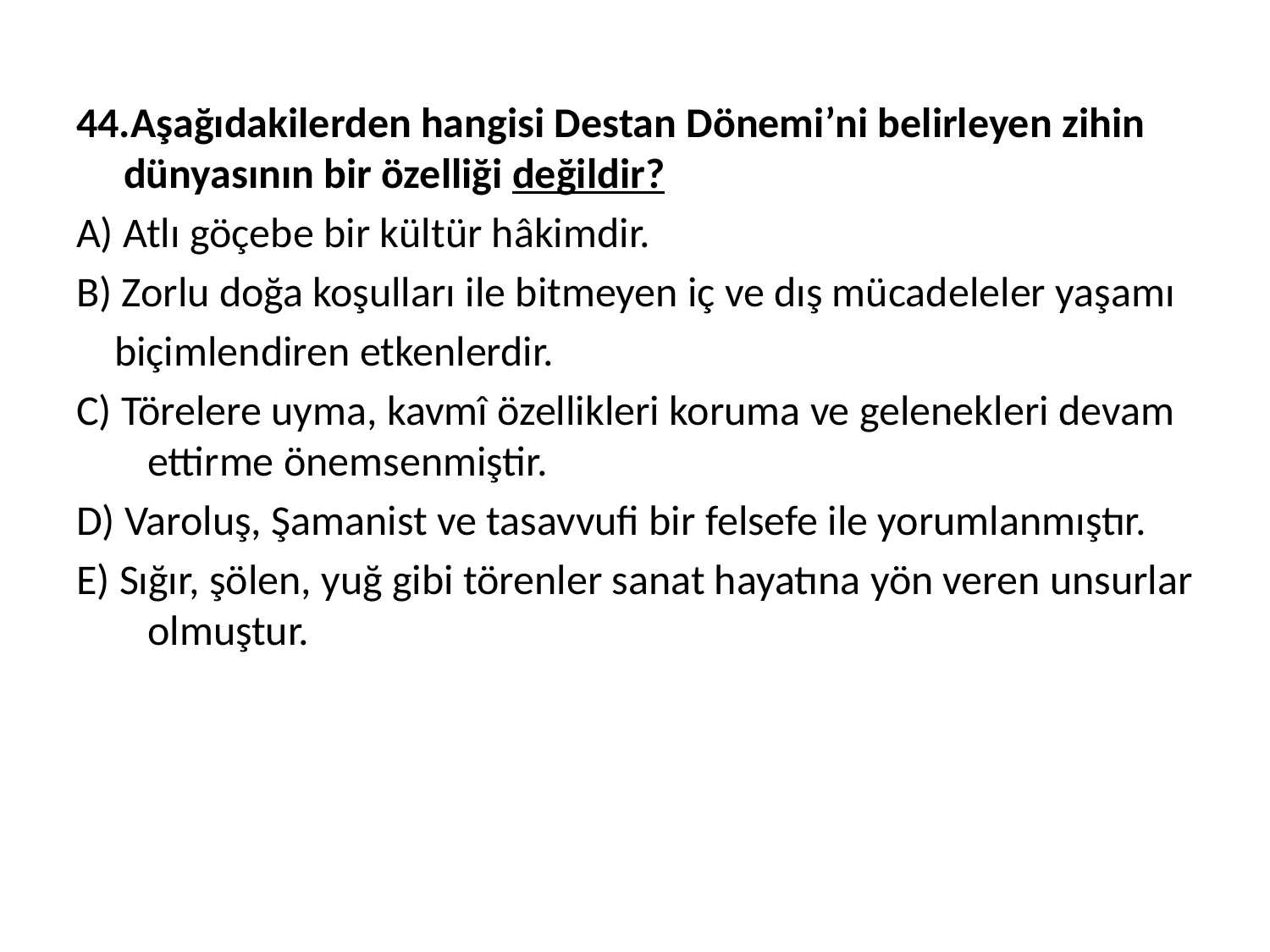

44.Aşağıdakilerden hangisi Destan Dönemi’ni belirleyen zihin dünyasının bir özelliği değildir?
A) Atlı göçebe bir kültür hâkimdir.
B) Zorlu doğa koşulları ile bitmeyen iç ve dış mücadeleler yaşamı
    biçimlendiren etkenlerdir.
C) Törelere uyma, kavmî özellikleri koruma ve gelenekleri devam ettirme önemsenmiştir.
D) Varoluş, Şamanist ve tasavvufi bir felsefe ile yorumlanmıştır.
E) Sığır, şölen, yuğ gibi törenler sanat hayatına yön veren unsurlar olmuştur.